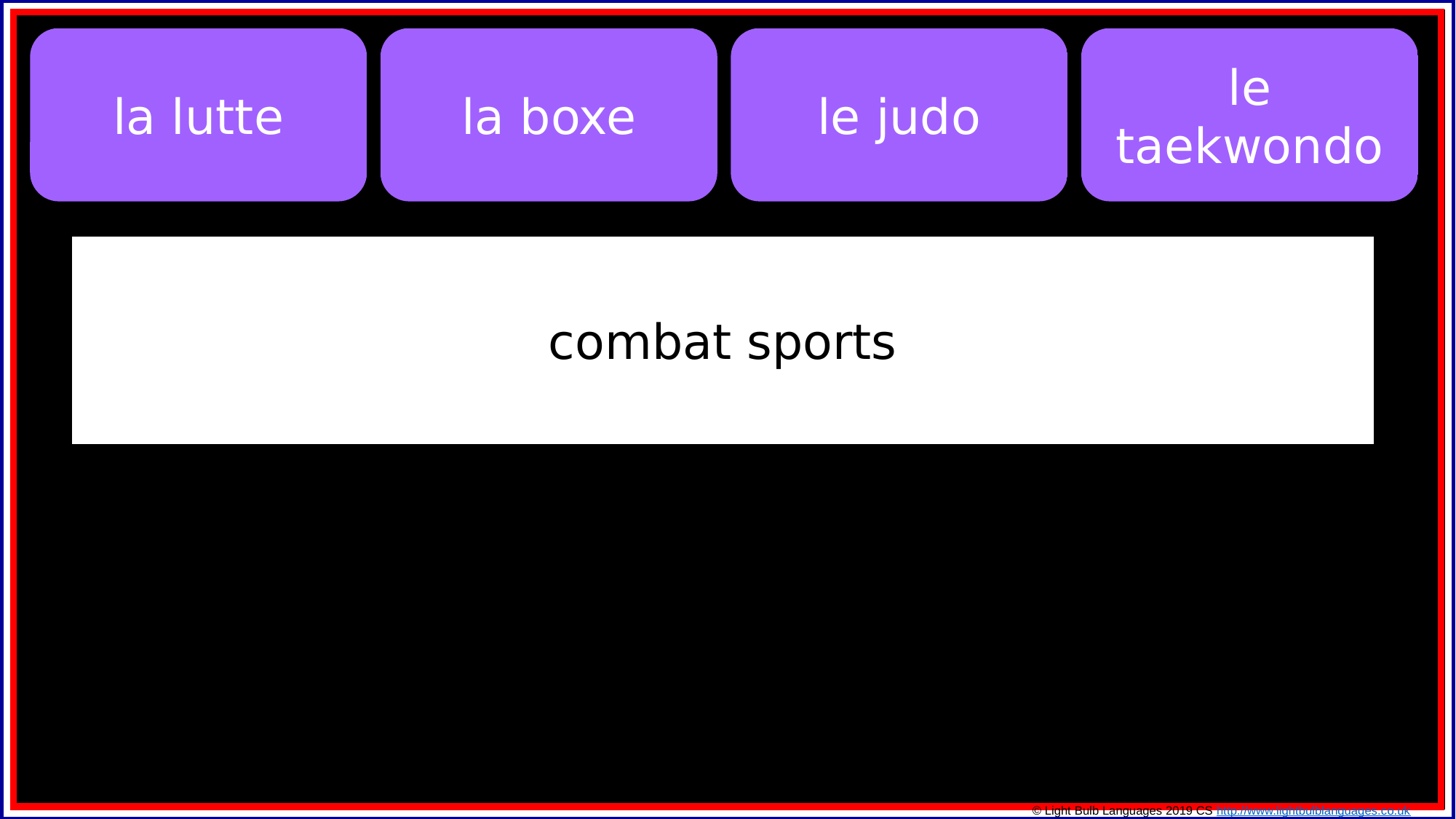

la lutte
la boxe
le judo
le taekwondo
combat sports
© Light Bulb Languages 2019 CS http://www.lightbulblanguages.co.uk